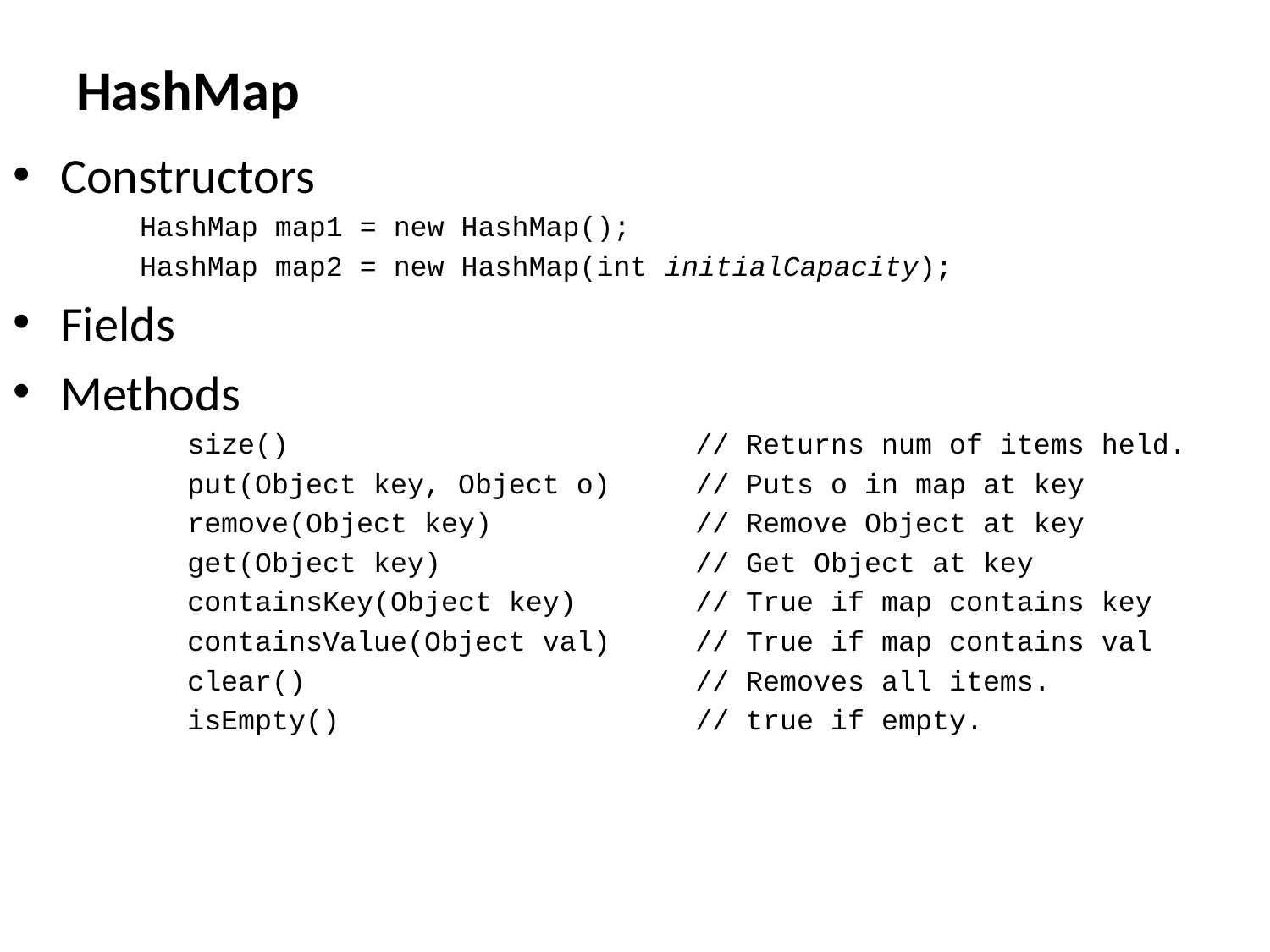

# HashMap
Constructors
HashMap map1 = new HashMap();
HashMap map2 = new HashMap(int initialCapacity);
Fields
Methods
		size()				// Returns num of items held.
		put(Object key, Object o)	// Puts o in map at key
		remove(Object key)		// Remove Object at key
		get(Object key) 		// Get Object at key
		containsKey(Object key)	// True if map contains key
		containsValue(Object val) 	// True if map contains val
		clear()				// Removes all items.
		isEmpty()			// true if empty.